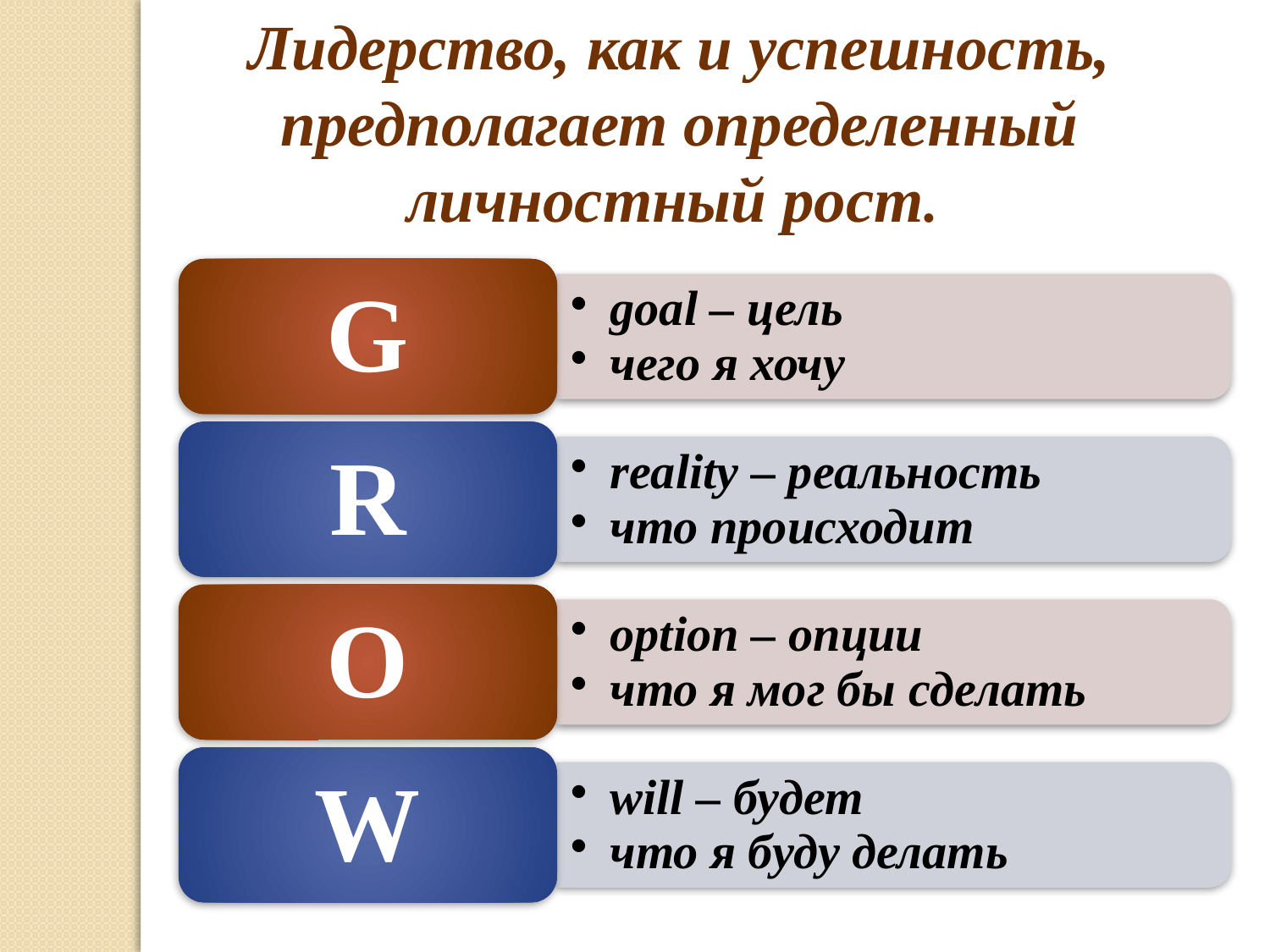

Лидерство, как и успешность, предполагает определенный личностный рост.
G
goal – цель
чего я хочу
R
reality – реальность
что происходит
O
option – опции
что я мог бы сделать
что я буду делать
W
will – будет